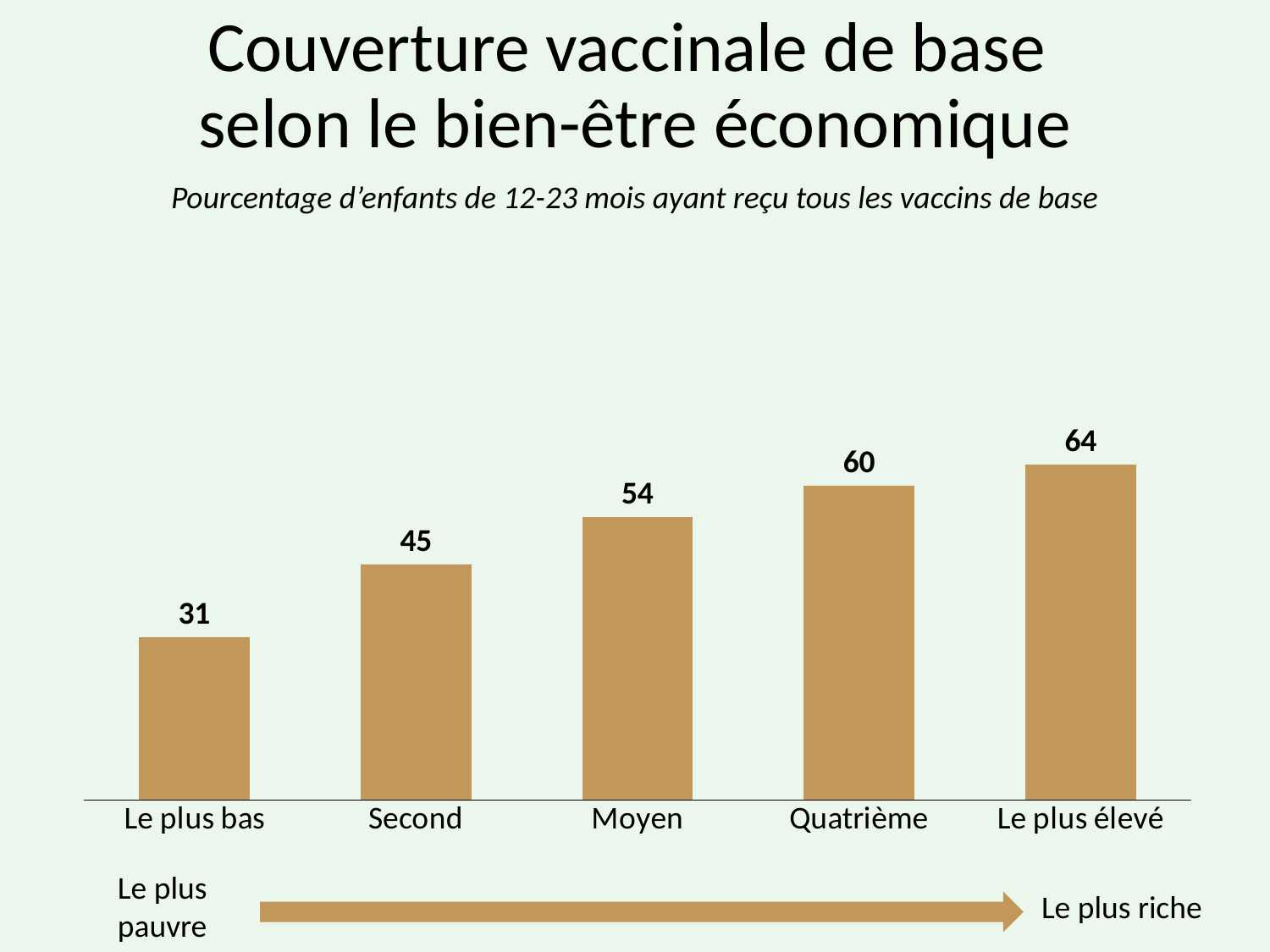

# Couverture vaccinale de base selon le bien-être économique
Pourcentage d’enfants de 12-23 mois ayant reçu tous les vaccins de base

### Chart

| Category | Series 1 |
|---|---|
| Le plus bas | 31.0 |
| Second | 45.0 |
| Moyen | 54.0 |
| Quatrième | 60.0 |
| Le plus élevé | 64.0 |
Le plus pauvre
Le plus riche